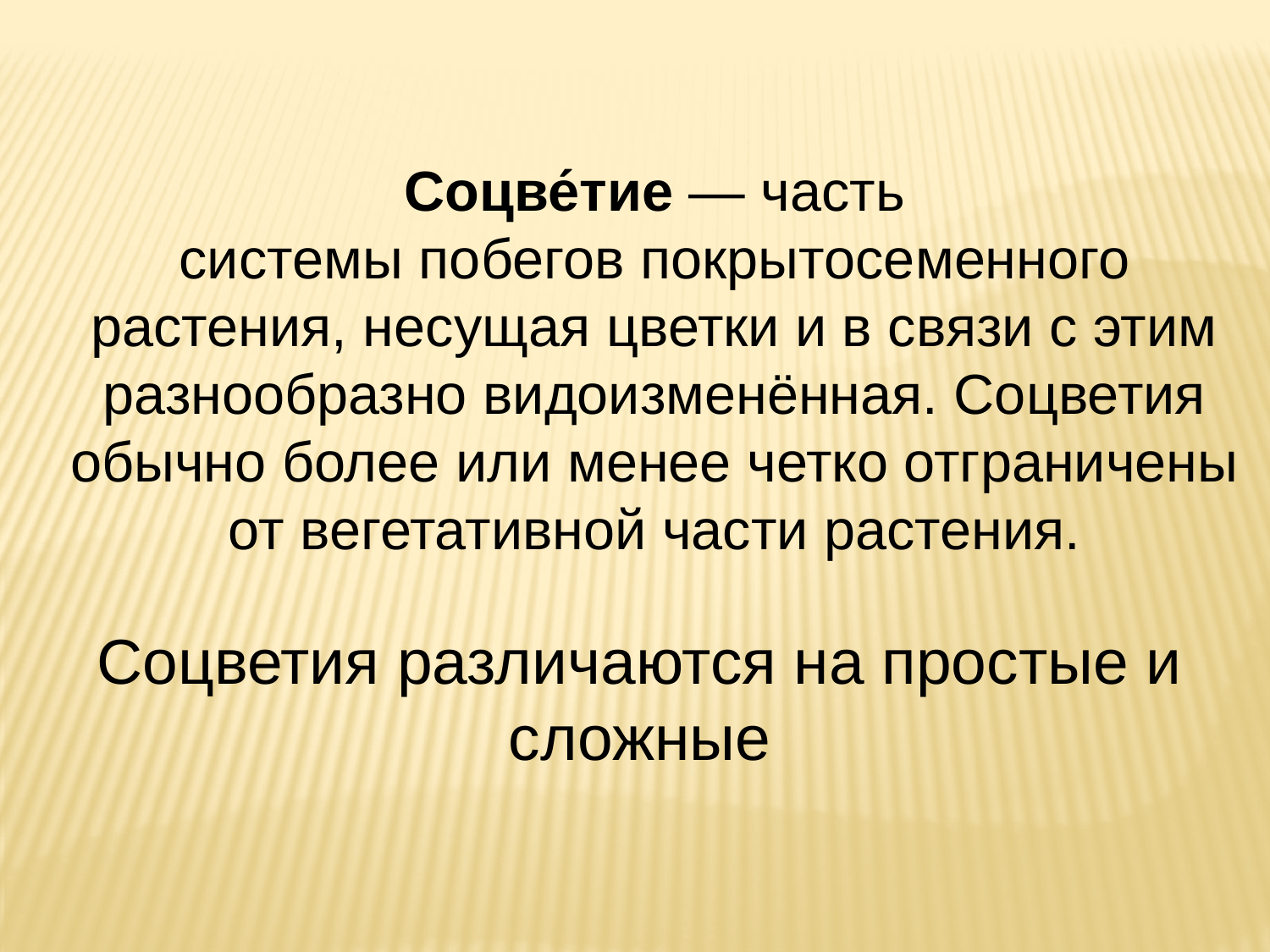

Соцве́тие — часть системы побегов покрытосеменного растения, несущая цветки и в связи с этим разнообразно видоизменённая. Соцветия обычно более или менее четко отграничены от вегетативной части растения.
Соцветия различаются на простые и сложные